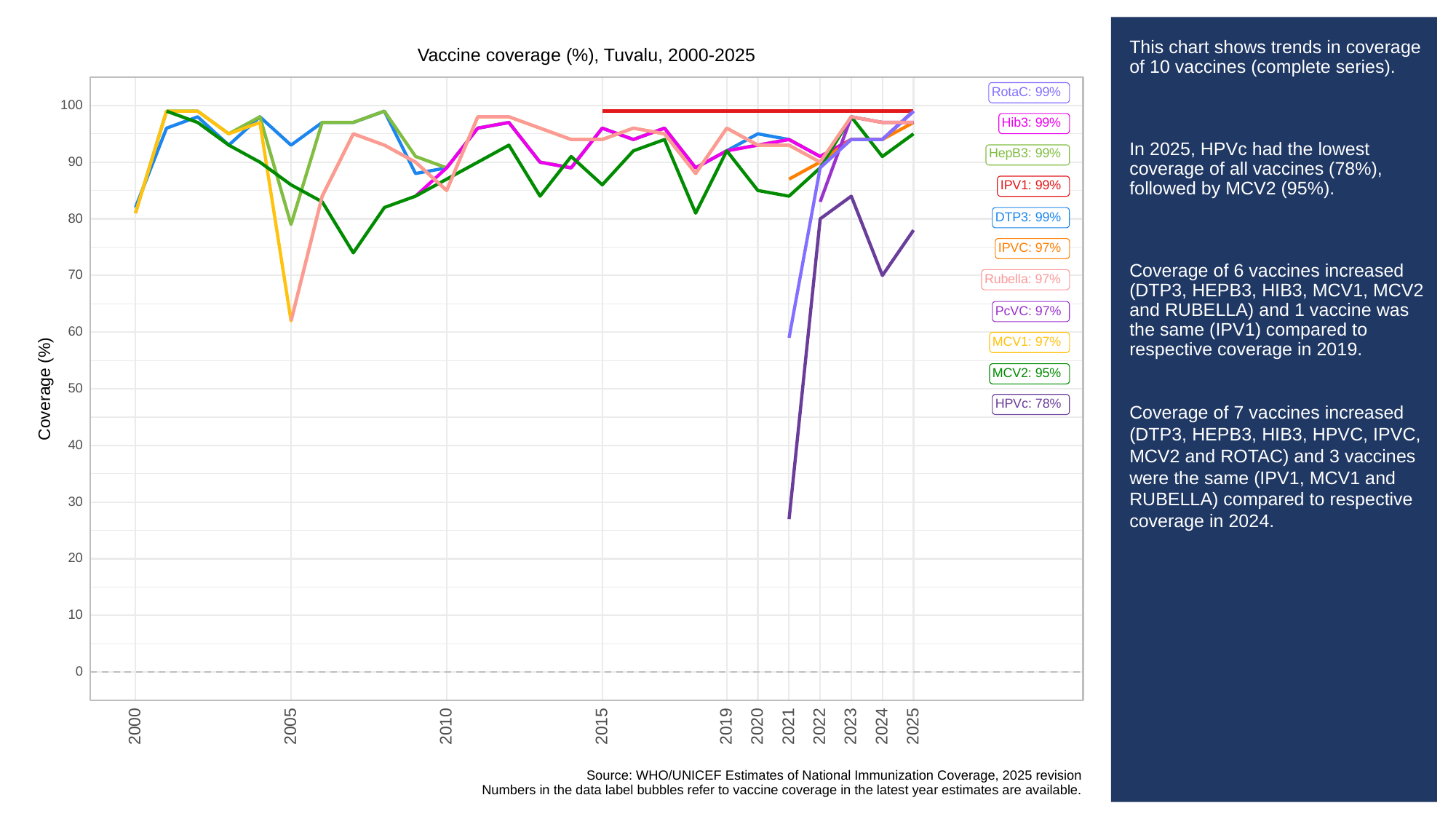

# This chart shows trends in coverage of 10 vaccines (complete series).

In 2025, HPVc had the lowest coverage of all vaccines (78%), followed by MCV2 (95%).

Coverage of 6 vaccines increased (DTP3, HEPB3, HIB3, MCV1, MCV2 and RUBELLA) and 1 vaccine was the same (IPV1) compared to respective coverage in 2019.

Coverage of 7 vaccines increased (DTP3, HEPB3, HIB3, HPVC, IPVC, MCV2 and ROTAC) and 3 vaccines were the same (IPV1, MCV1 and RUBELLA) compared to respective coverage in 2024.

Vaccine coverage (%), Tuvalu, 2000-2025

RotaC: 99%

100

Hib3: 99%

HepB3: 99%
90

IPV1: 99%

DTP3: 99%
80

IPVC: 97%

70
Rubella: 97%

PcVC: 97%
60

MCV1: 97%

MCV2: 95%
Coverage (%)
50

HPVc: 78%

40

30

20

10

0

2023
2000
2005
2010
2015
2019
2020
2021
2022
2024
2025
Source: WHO/UNICEF Estimates of National Immunization Coverage, 2025 revision
Numbers in the data label bubbles refer to vaccine coverage in the latest year estimates are available.